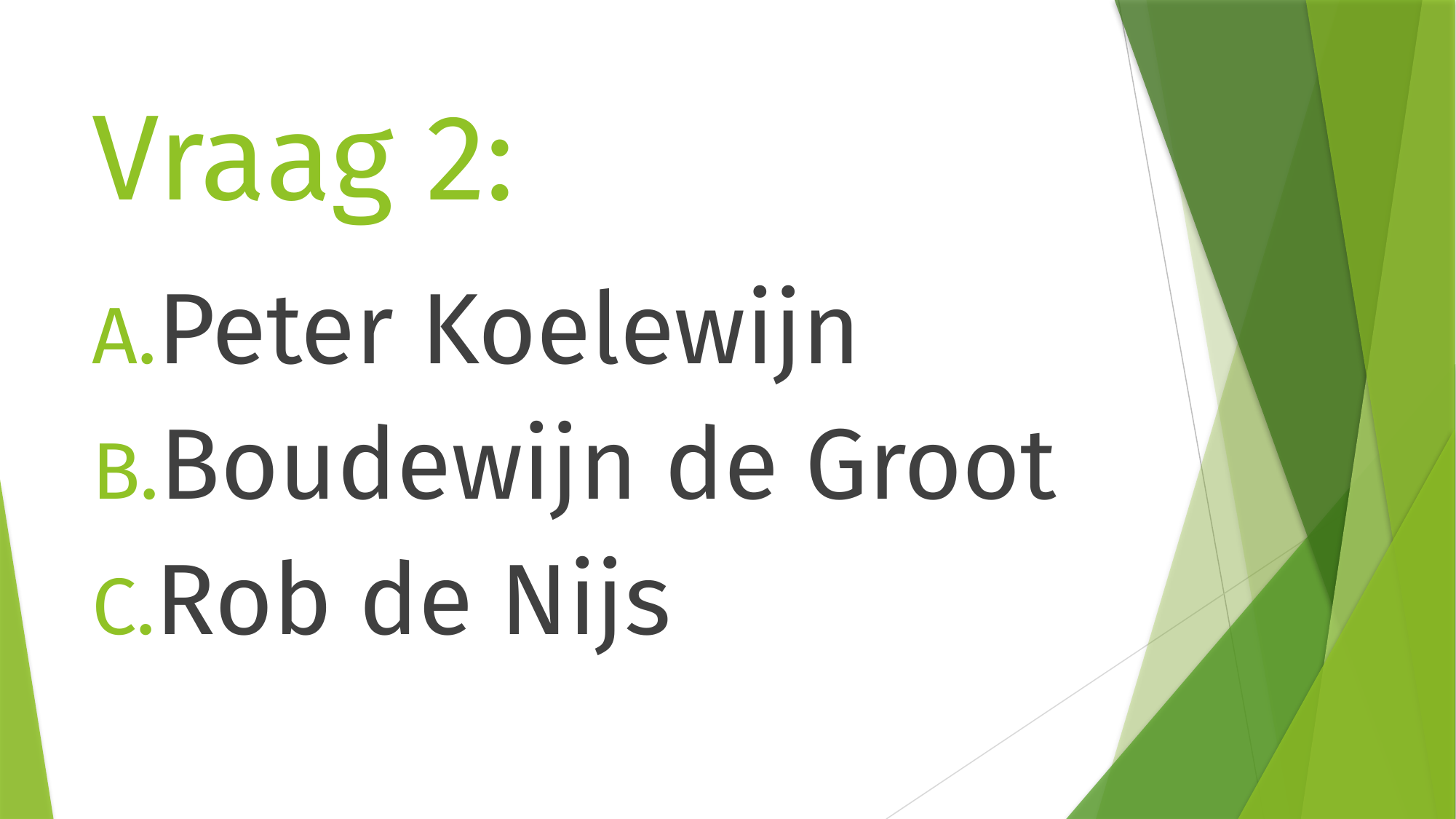

# Vraag 2:
Peter Koelewijn
Boudewijn de Groot
Rob de Nijs